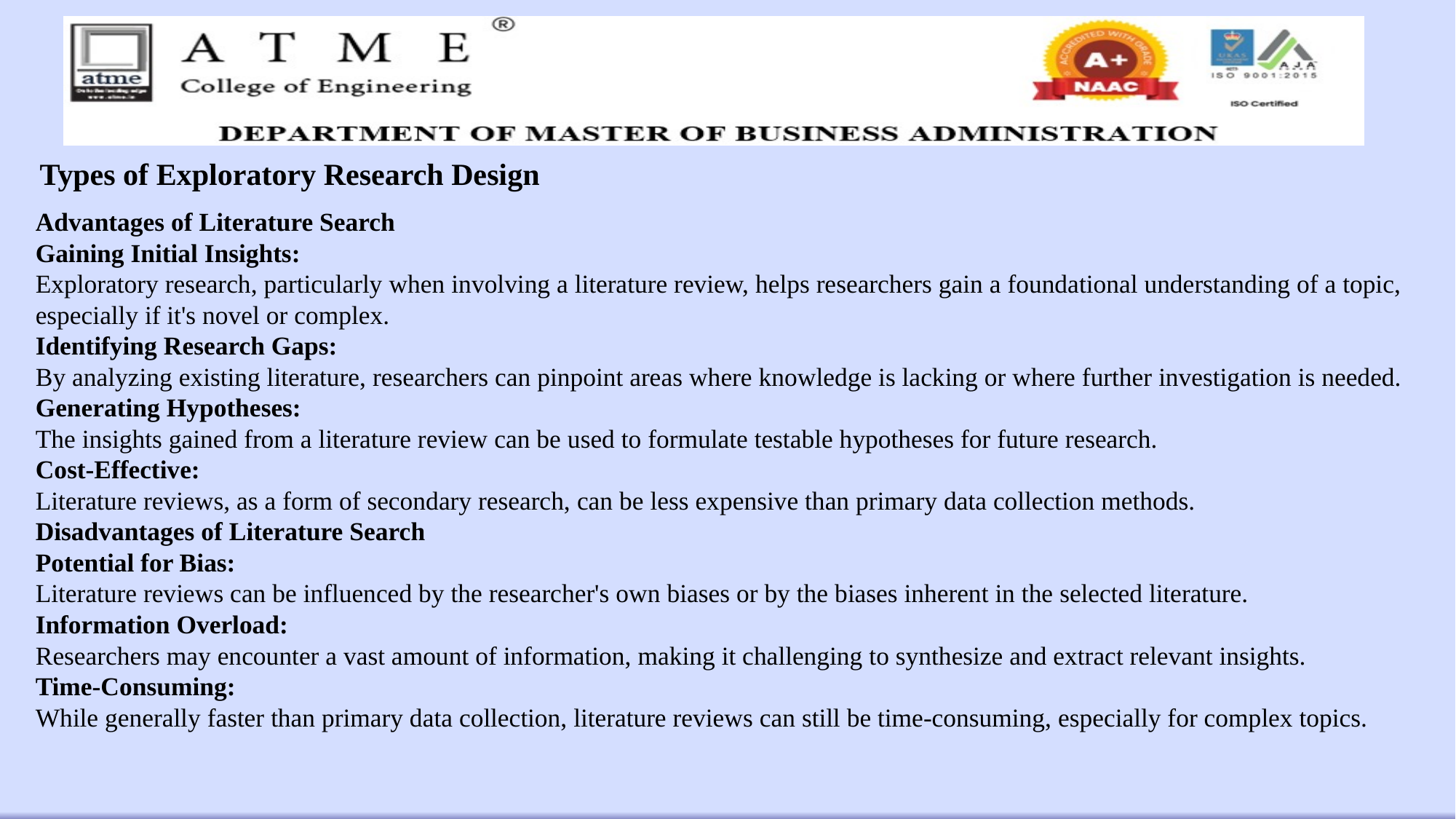

# Types of Exploratory Research Design
Advantages of Literature Search
Gaining Initial Insights:
Exploratory research, particularly when involving a literature review, helps researchers gain a foundational understanding of a topic, especially if it's novel or complex.
Identifying Research Gaps:
By analyzing existing literature, researchers can pinpoint areas where knowledge is lacking or where further investigation is needed.
Generating Hypotheses:
The insights gained from a literature review can be used to formulate testable hypotheses for future research.
Cost-Effective:
Literature reviews, as a form of secondary research, can be less expensive than primary data collection methods.
Disadvantages of Literature Search
Potential for Bias:
Literature reviews can be influenced by the researcher's own biases or by the biases inherent in the selected literature.
Information Overload:
Researchers may encounter a vast amount of information, making it challenging to synthesize and extract relevant insights.
Time-Consuming:
While generally faster than primary data collection, literature reviews can still be time-consuming, especially for complex topics.